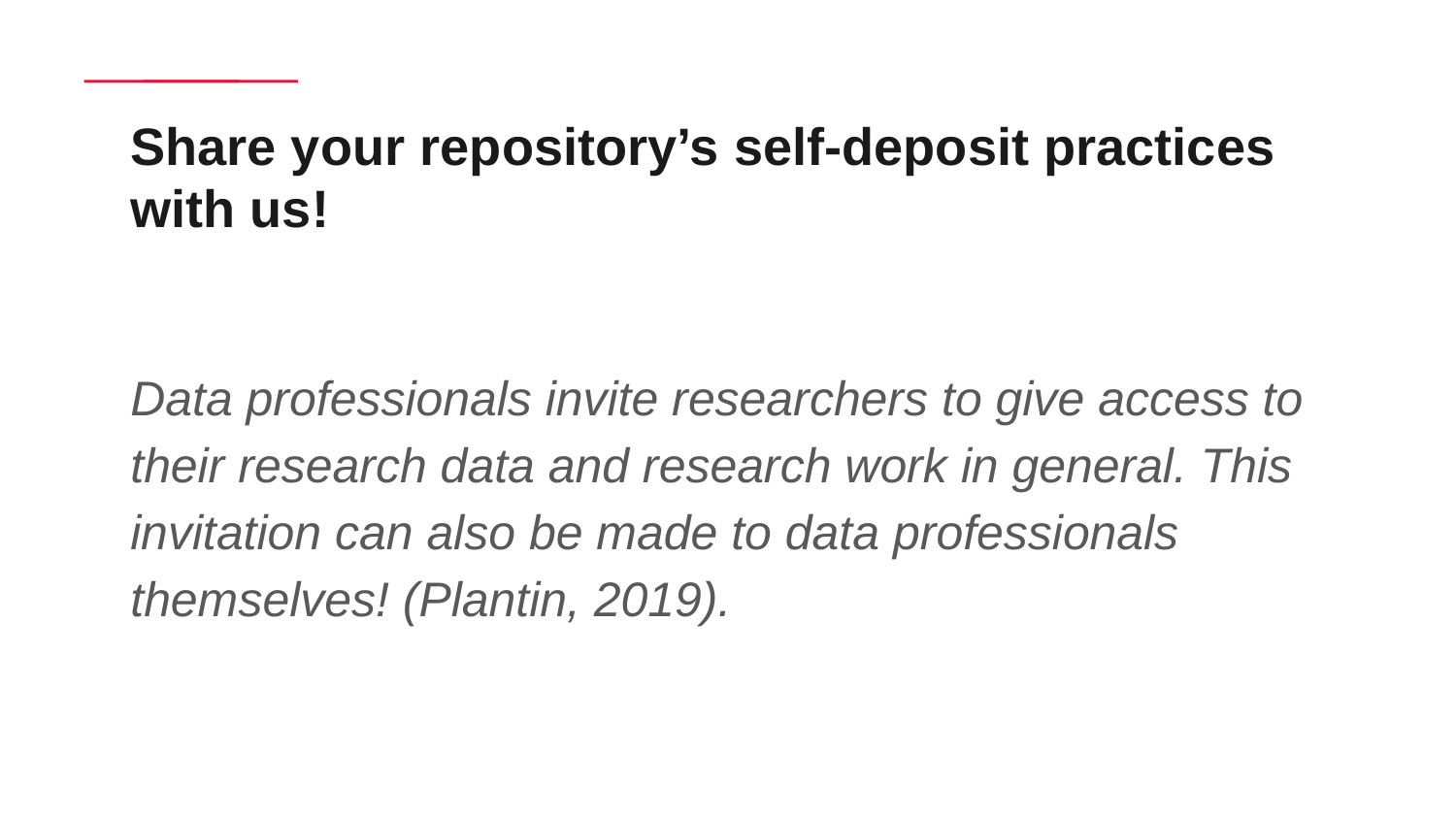

# Share your repository’s self-deposit practices with us!

Data professionals invite researchers to give access to their research data and research work in general. This invitation can also be made to data professionals themselves! (Plantin, 2019).